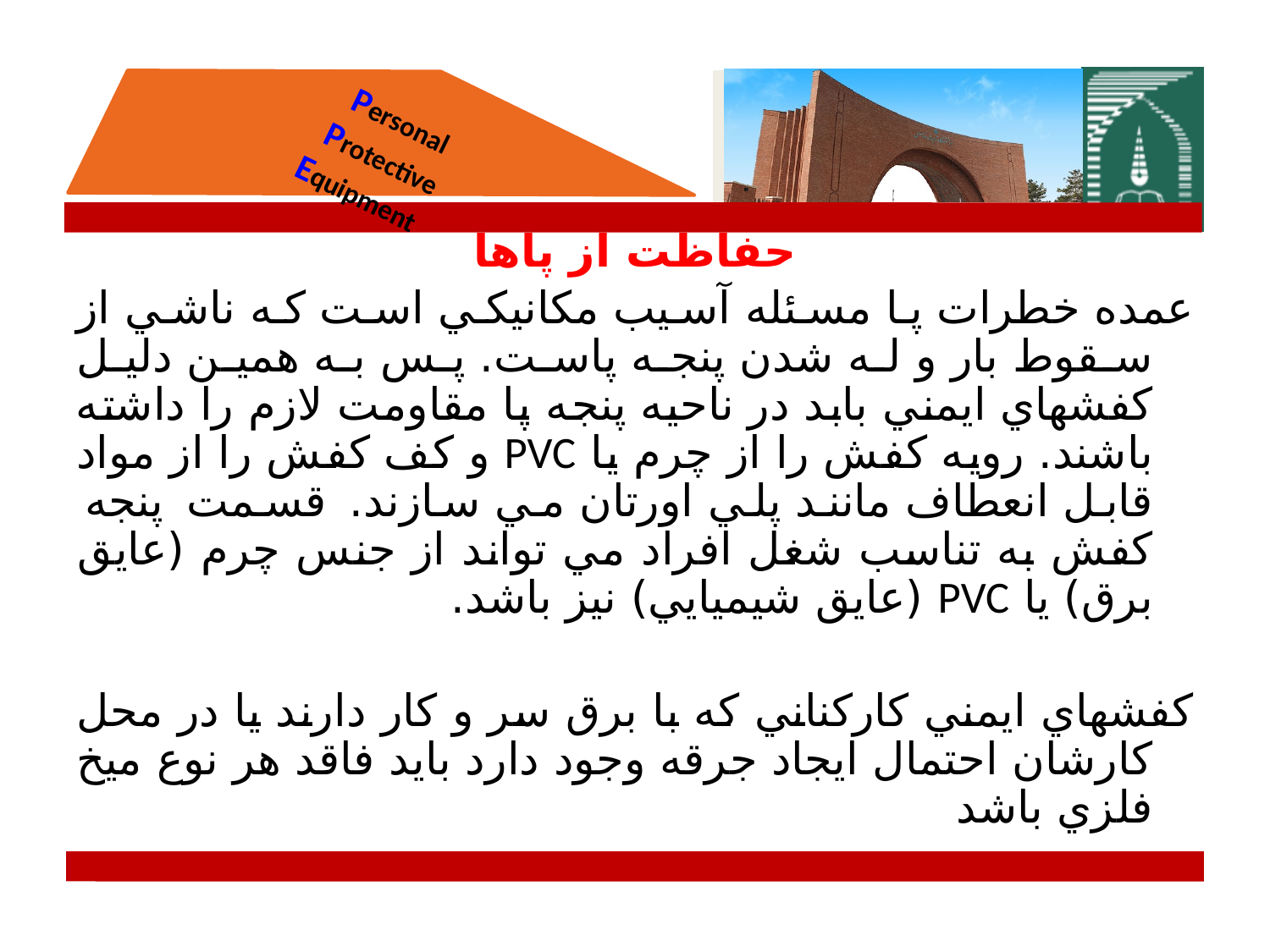

حفاظت از پاها
عمده خطرات پا مسئله آسيب مكانيكي است كه ناشي از سقوط بار و له شدن پنجه پاست. پس به همين دليل كفشهاي ايمني بابد در ناحيه پنجه پا مقاومت لازم را داشته باشند. رويه كفش را از چرم يا PVC و كف كفش را از مواد قابل انعطاف مانند پلي اورتان مي سازند. قسمت پنجه كفش به تناسب شغل افراد مي تواند از جنس چرم (عايق برق) يا PVC (عايق شيميايي) نيز باشد.

كفشهاي ايمني كاركناني كه با برق سر و كار دارند يا در محل كارشان احتمال ايجاد جرقه وجود دارد بايد فاقد هر نوع ميخ فلزي باشد